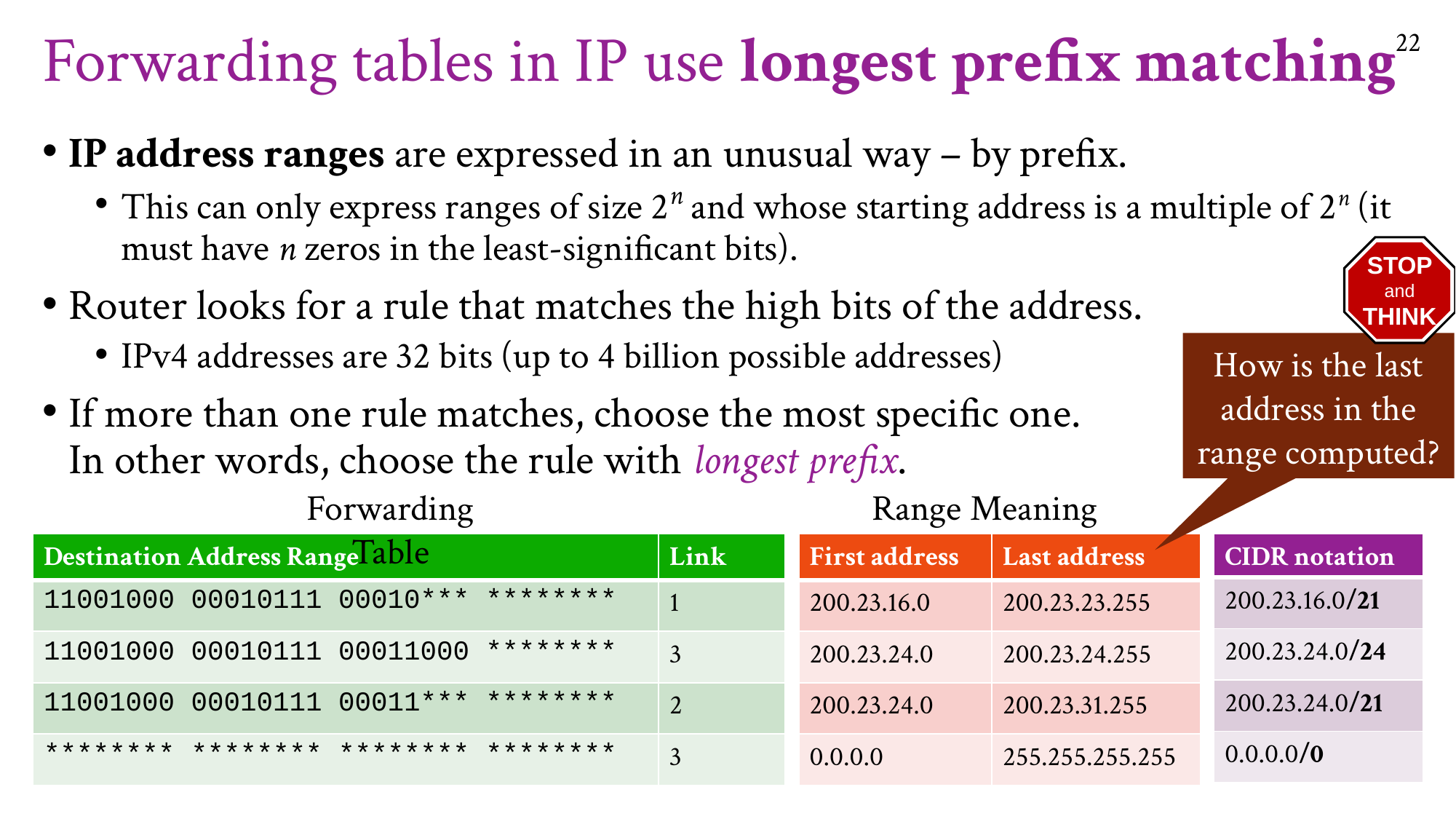

# Forwarding tables in IP use longest prefix matching
IP address ranges are expressed in an unusual way – by prefix.
This can only express ranges of size 2n and whose starting address is a multiple of 2n (it must have n zeros in the least-significant bits).
Router looks for a rule that matches the high bits of the address.
IPv4 addresses are 32 bits (up to 4 billion possible addresses)
If more than one rule matches, choose the most specific one.
In other words, choose the rule with longest prefix.

STOP
and
THINK

How is the last address in the range computed?
Range Meaning
Forwarding Table
| Destination Address Range | Link |
| --- | --- |
| 11001000 00010111 00010\*\*\* \*\*\*\*\*\*\*\* | 1 |
| 11001000 00010111 00011000 \*\*\*\*\*\*\*\* | 3 |
| 11001000 00010111 00011\*\*\* \*\*\*\*\*\*\*\* | 2 |
| \*\*\*\*\*\*\*\* \*\*\*\*\*\*\*\* \*\*\*\*\*\*\*\* \*\*\*\*\*\*\*\* | 3 |
| First address | Last address |
| --- | --- |
| 200.23.16.0 | 200.23.23.255 |
| 200.23.24.0 | 200.23.24.255 |
| 200.23.24.0 | 200.23.31.255 |
| 0.0.0.0 | 255.255.255.255 |
| CIDR notation |
| --- |
| 200.23.16.0/21 |
| 200.23.24.0/24 |
| 200.23.24.0/21 |
| 0.0.0.0/0 |